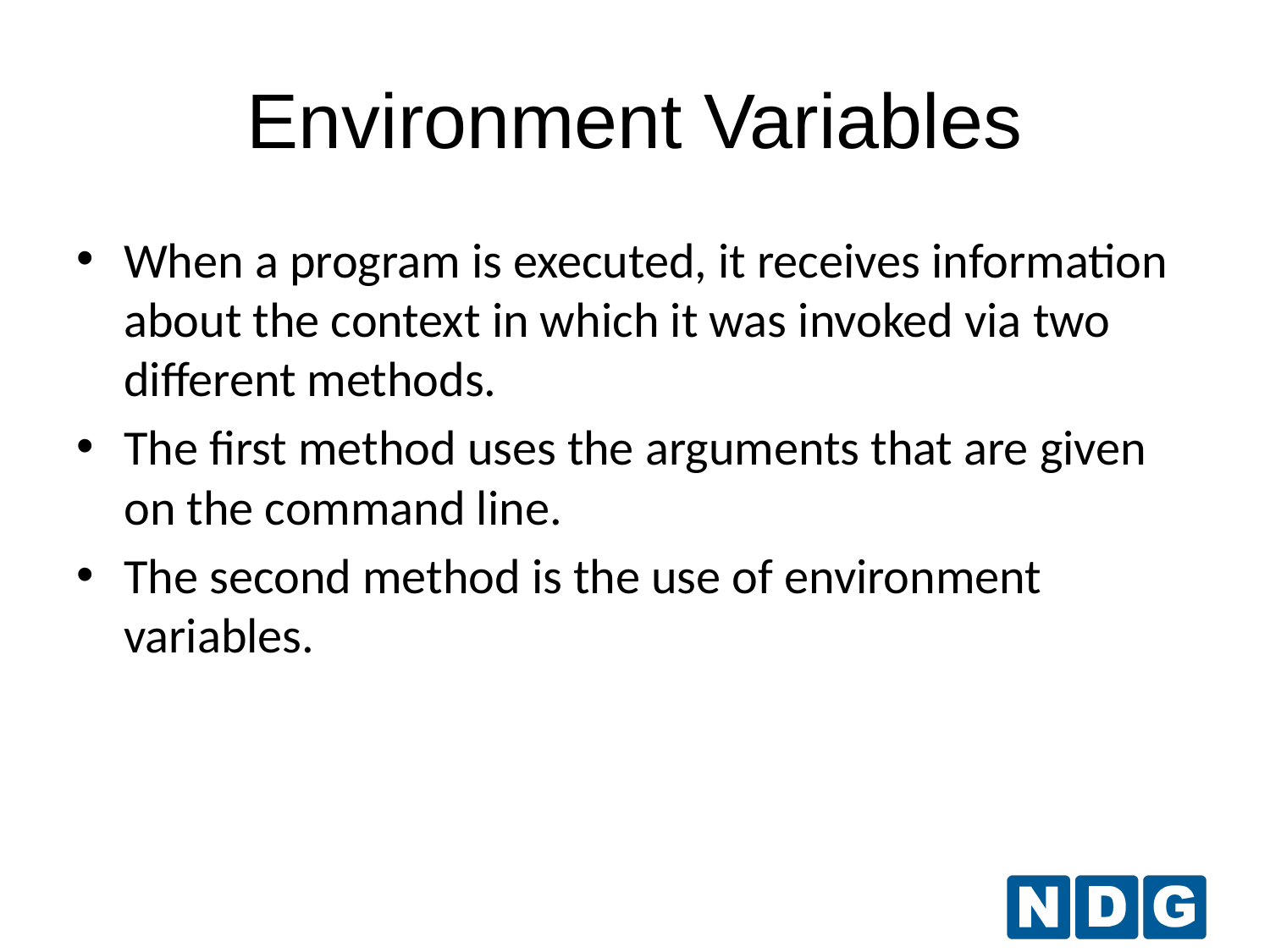

Environment Variables
When a program is executed, it receives information about the context in which it was invoked via two different methods.
The first method uses the arguments that are given on the command line.
The second method is the use of environment variables.